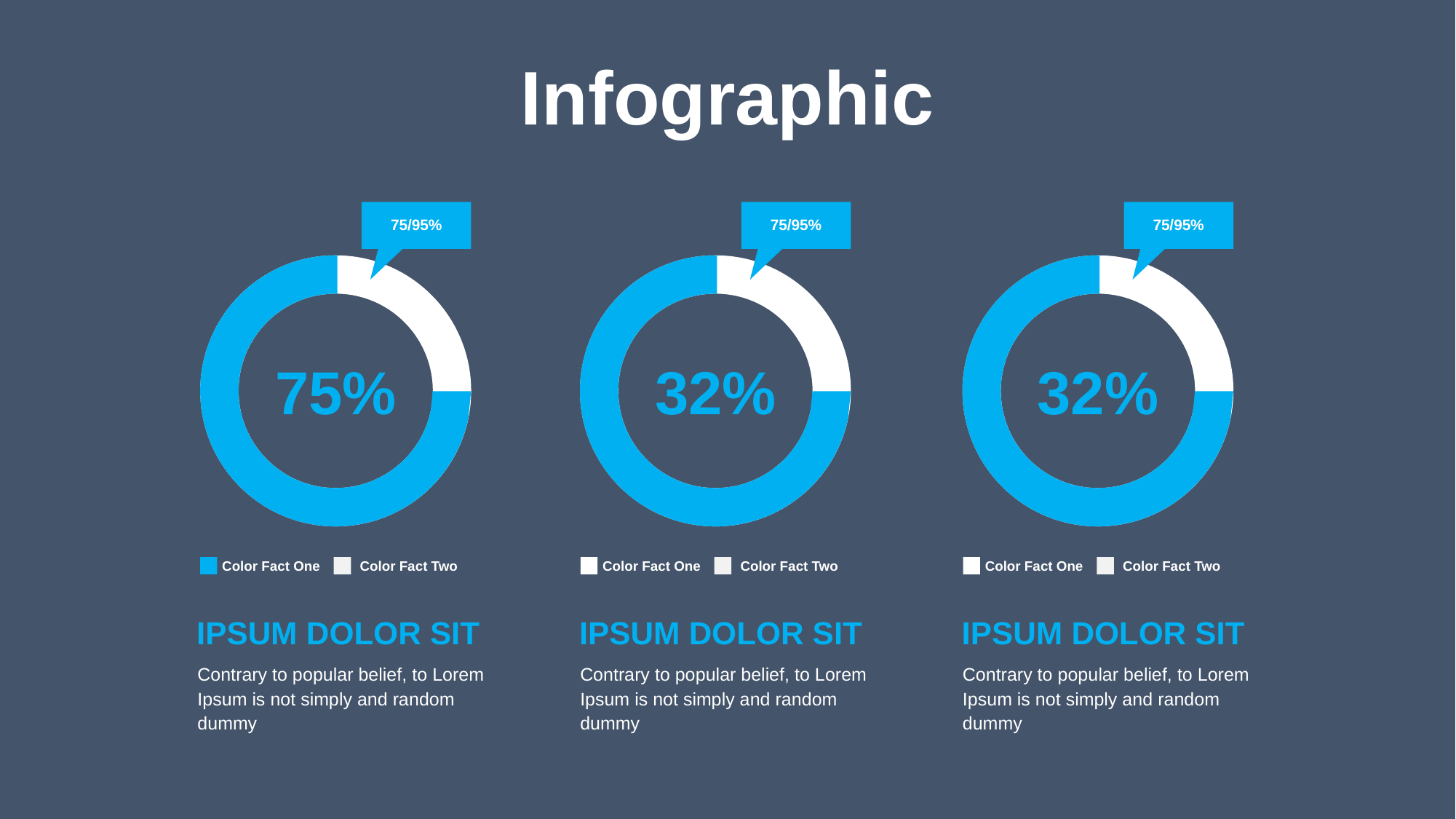

Infographic

75/95%

75%
Color Fact One
Color Fact Two

IPSUM DOLOR SIT
Contrary to popular belief, to Lorem Ipsum is not simply and random dummy

75/95%

32%
Color Fact One
Color Fact Two

IPSUM DOLOR SIT
Contrary to popular belief, to Lorem Ipsum is not simply and random dummy

75/95%

32%
Color Fact One
Color Fact Two

IPSUM DOLOR SIT
Contrary to popular belief, to Lorem Ipsum is not simply and random dummy